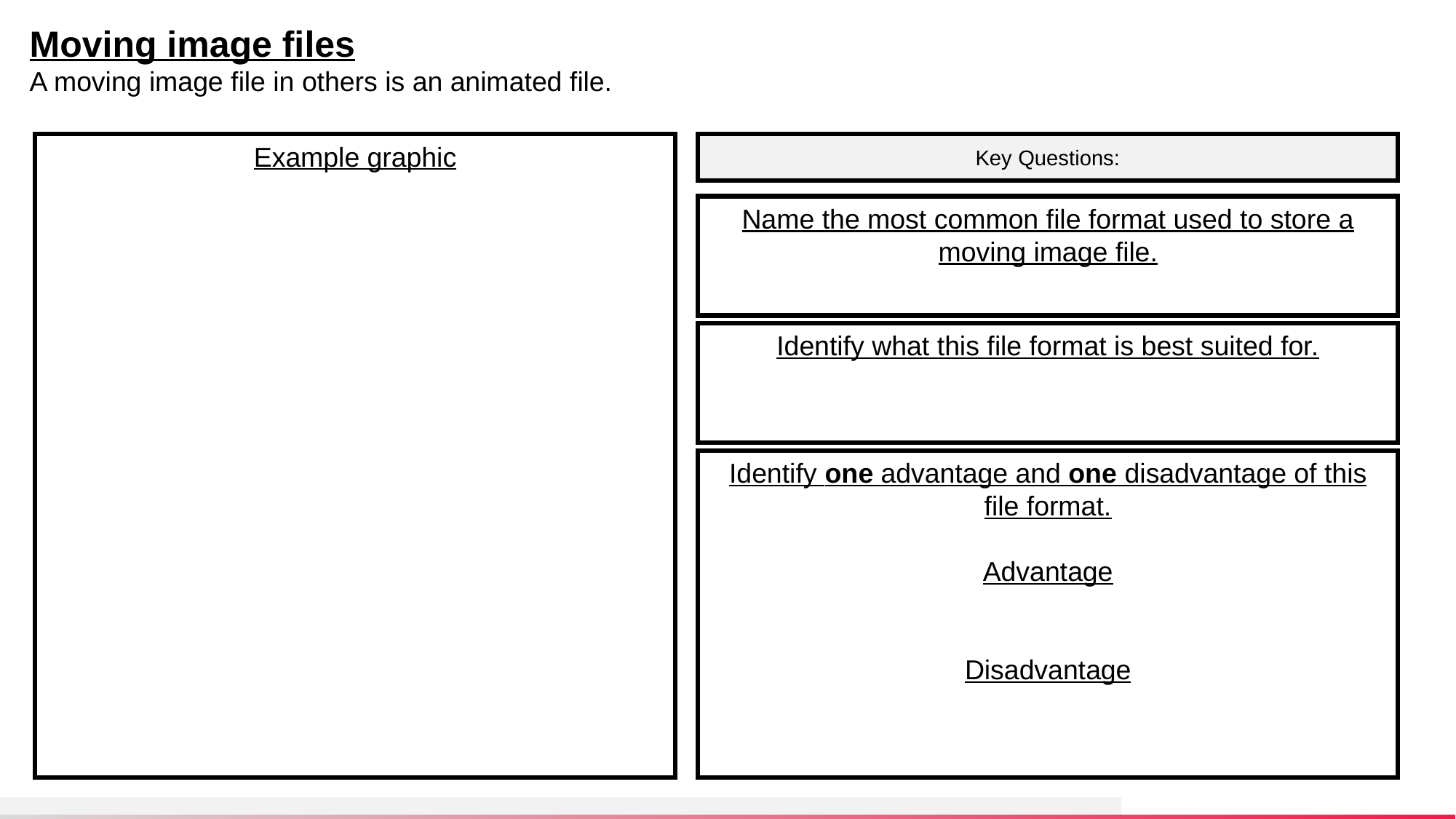

Moving image files
A moving image file in others is an animated file.
Example graphic

Key Questions:
Name the most common file format used to store a moving image file.

Identify what this file format is best suited for.

Identify one advantage and one disadvantage of this file format.

Advantage

Disadvantage